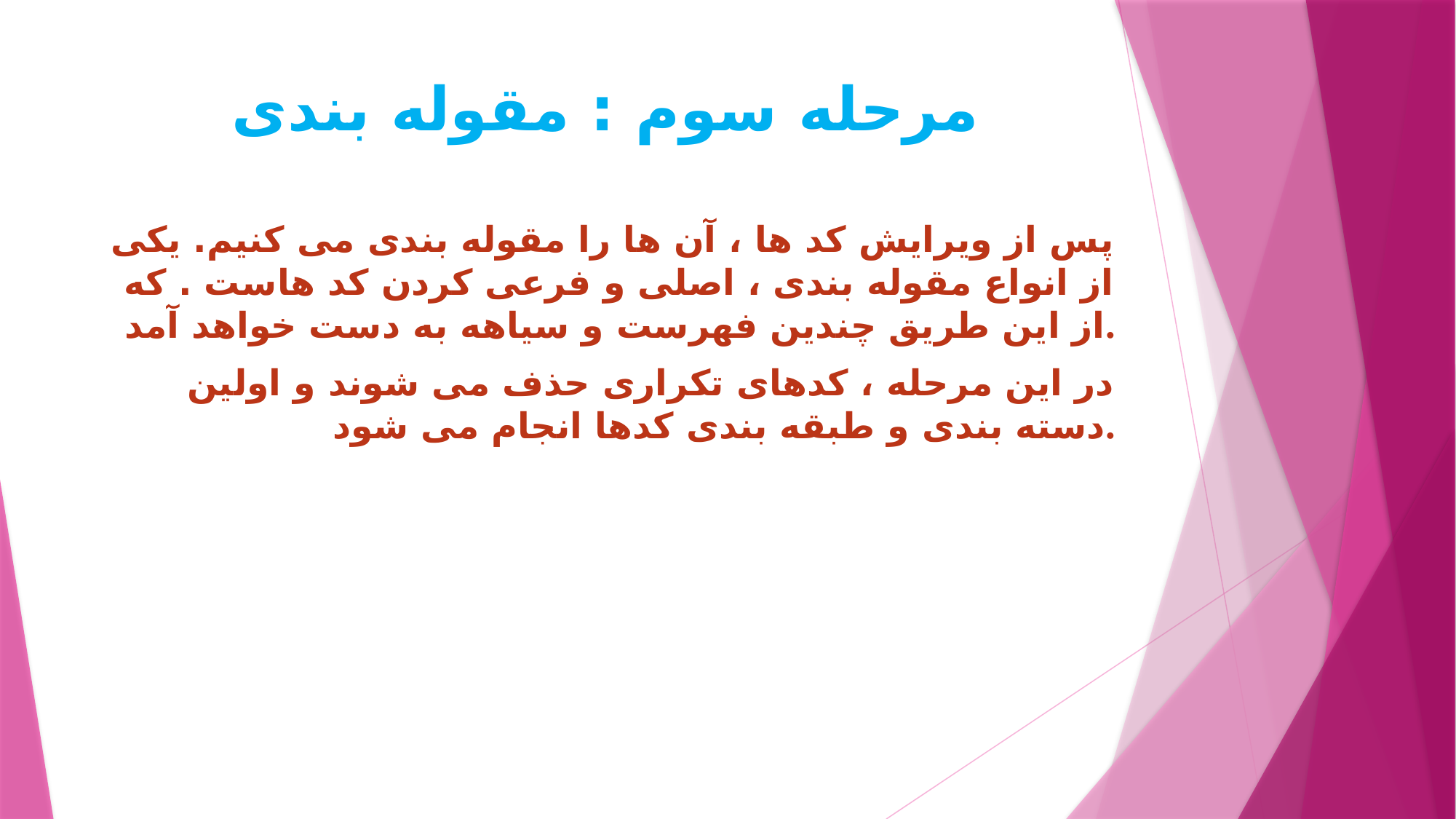

# مرحله سوم : مقوله بندی
پس از ویرایش کد ها ، آن ها را مقوله بندی می کنیم. یکی از انواع مقوله بندی ، اصلی و فرعی کردن کد هاست . که از این طریق چندین فهرست و سیاهه به دست خواهد آمد.
در این مرحله ، کدهای تکراری حذف می شوند و اولین دسته بندی و طبقه بندی کدها انجام می شود.